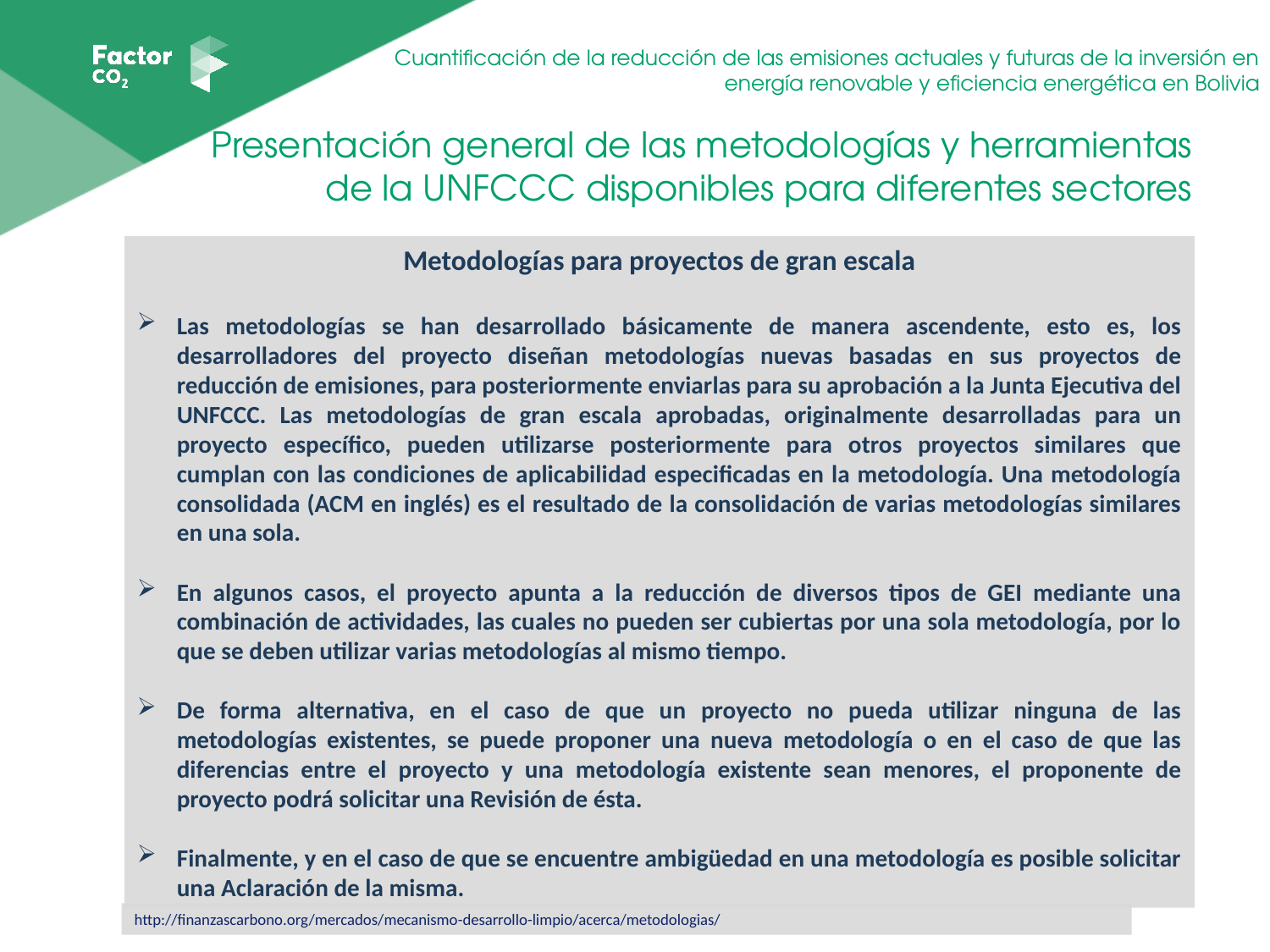

Presentación general de las metodologías y herramientas de la UNFCCC disponibles para diferentes sectores
Metodologías para proyectos de gran escala

Las metodologías se han desarrollado básicamente de manera ascendente, esto es, los desarrolladores del proyecto diseñan metodologías nuevas basadas en sus proyectos de reducción de emisiones, para posteriormente enviarlas para su aprobación a la Junta Ejecutiva del UNFCCC. Las metodologías de gran escala aprobadas, originalmente desarrolladas para un proyecto específico, pueden utilizarse posteriormente para otros proyectos similares que cumplan con las condiciones de aplicabilidad especificadas en la metodología. Una metodología consolidada (ACM en inglés) es el resultado de la consolidación de varias metodologías similares en una sola.

En algunos casos, el proyecto apunta a la reducción de diversos tipos de GEI mediante una combinación de actividades, las cuales no pueden ser cubiertas por una sola metodología, por lo que se deben utilizar varias metodologías al mismo tiempo.

De forma alternativa, en el caso de que un proyecto no pueda utilizar ninguna de las metodologías existentes, se puede proponer una nueva metodología o en el caso de que las diferencias entre el proyecto y una metodología existente sean menores, el proponente de proyecto podrá solicitar una Revisión de ésta.

Finalmente, y en el caso de que se encuentre ambigüedad en una metodología es posible solicitar una Aclaración de la misma.
http://finanzascarbono.org/mercados/mecanismo-desarrollo-limpio/acerca/metodologias/